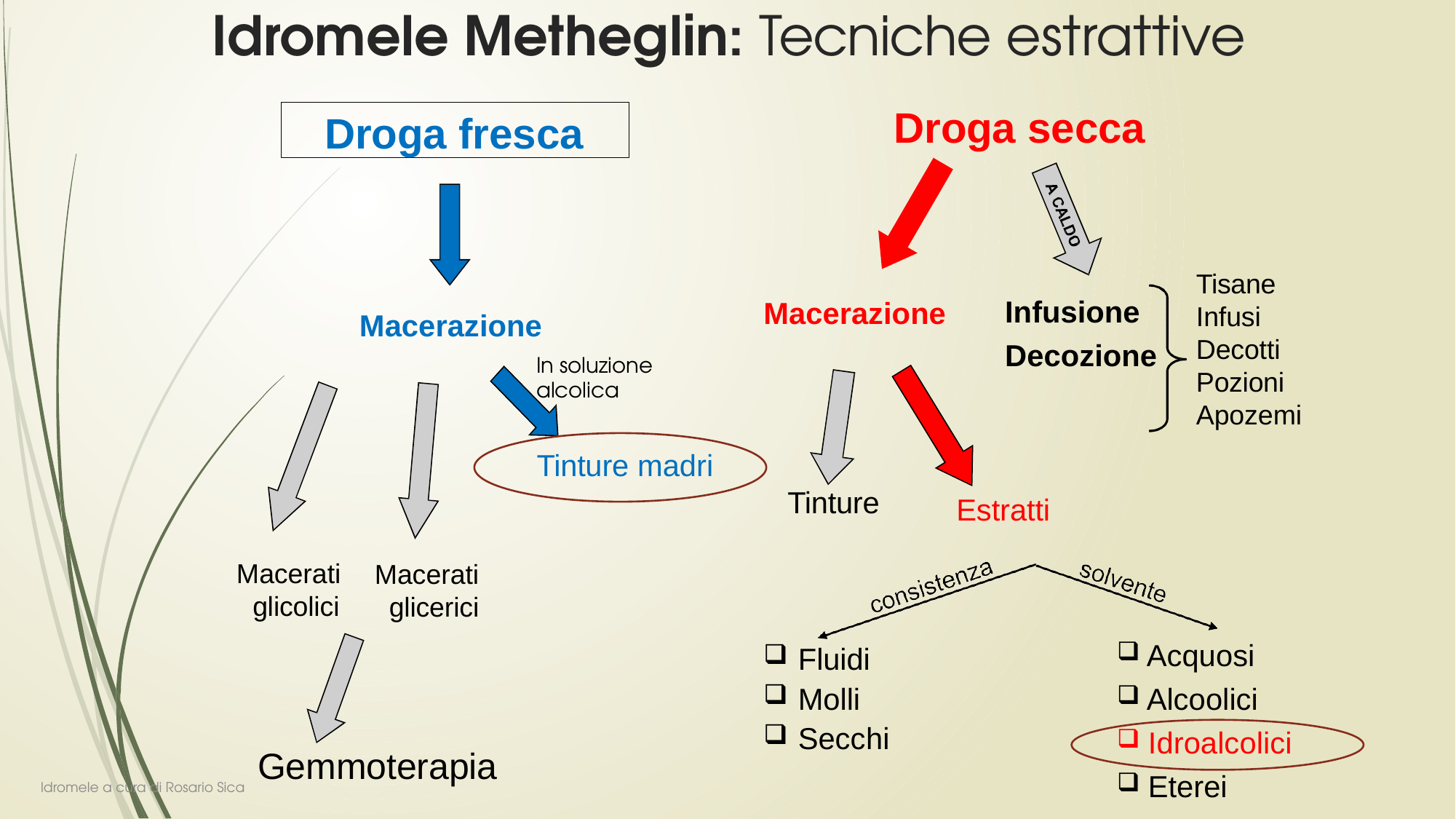

Idromele Metheglin: Tecniche estrattive
Droga secca
Droga fresca

Tisane  Infusi  Decotti  Pozioni  Apozemi
Macerazione
Infusione  Decozione

Macerazione
In soluzione alcolica

Tinture madri

Tinture
Estratti
Macerati  glicolici
Macerati  glicerici

Acquosi
Alcoolici
Idroalcolici
Eterei

Fluidi
Molli
Secchi

Gemmoterapia
Idromele a cura di Rosario Sica